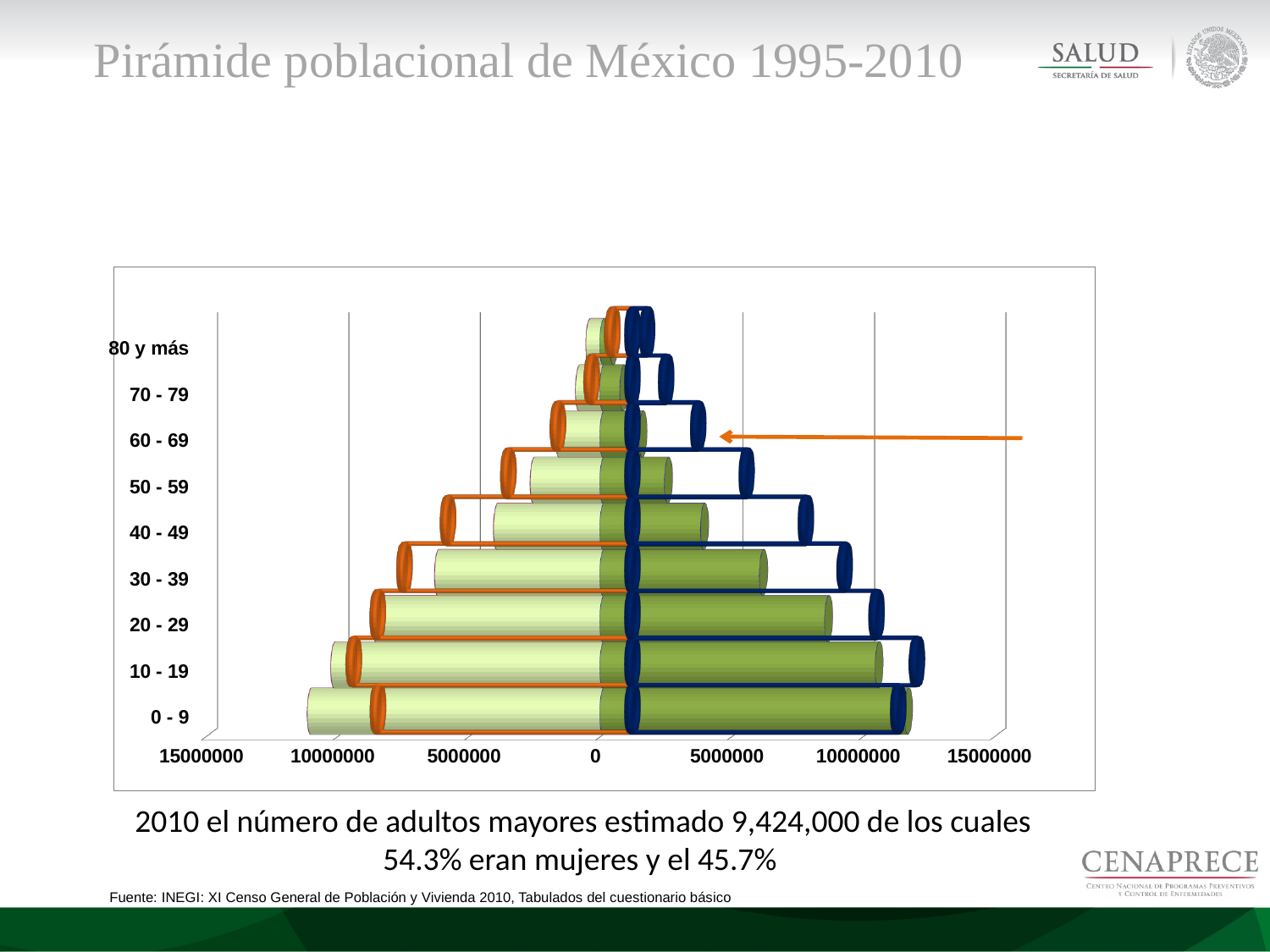

Pirámide poblacional de México 1995-2010

[unsupported chart]

[unsupported chart]

2010 el número de adultos mayores estimado 9,424,000 de los cuales 54.3% eran mujeres y el 45.7%
Fuente: INEGI: XI Censo General de Población y Vivienda 2010, Tabulados del cuestionario básico